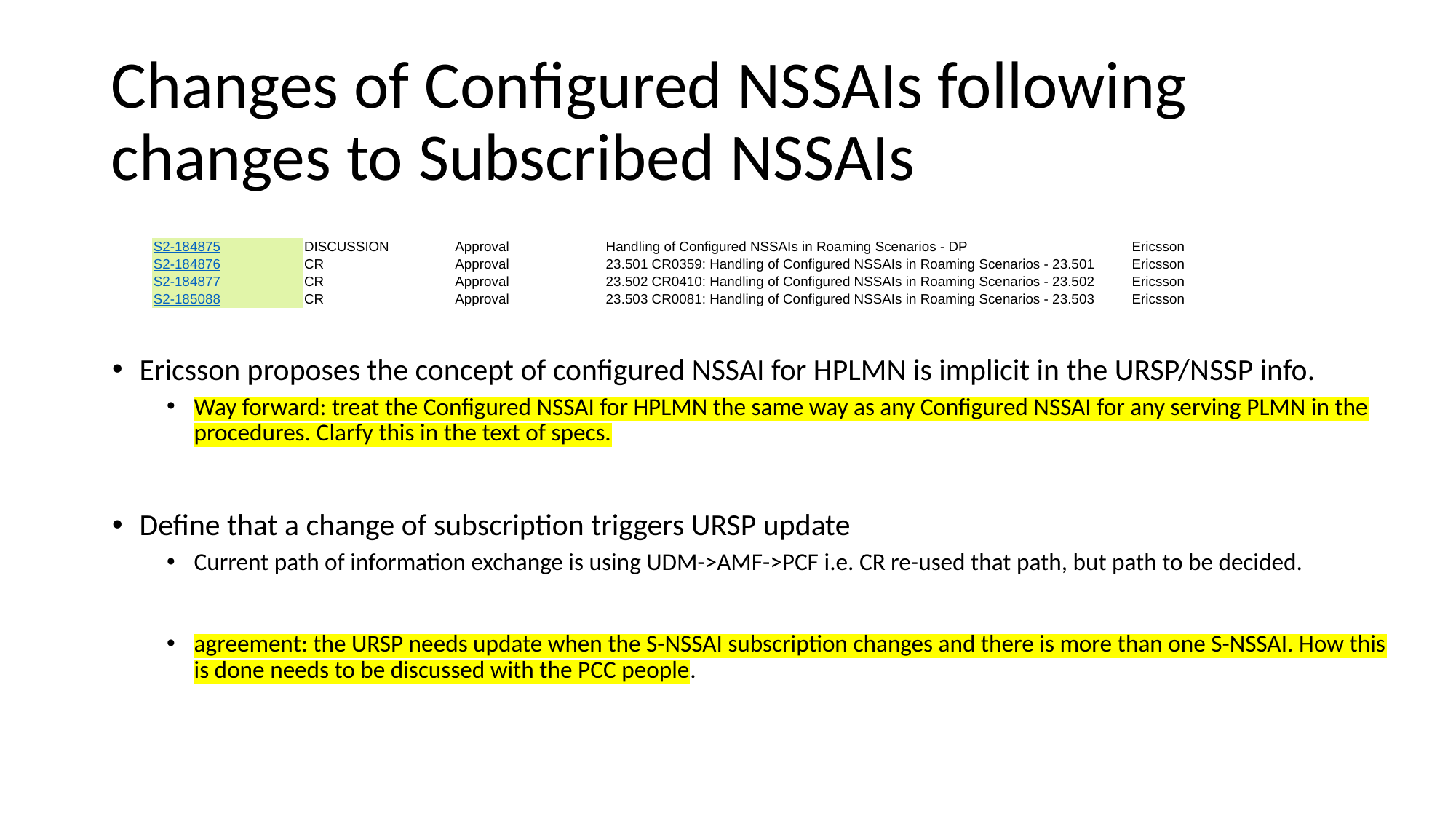

# Changes of Configured NSSAIs following changes to Subscribed NSSAIs
| S2-184875 | DISCUSSION | Approval | Handling of Configured NSSAIs in Roaming Scenarios - DP | Ericsson |
| --- | --- | --- | --- | --- |
| S2-184876 | CR | Approval | 23.501 CR0359: Handling of Configured NSSAIs in Roaming Scenarios - 23.501 | Ericsson |
| S2-184877 | CR | Approval | 23.502 CR0410: Handling of Configured NSSAIs in Roaming Scenarios - 23.502 | Ericsson |
| S2-185088 | CR | Approval | 23.503 CR0081: Handling of Configured NSSAIs in Roaming Scenarios - 23.503 | Ericsson |
Ericsson proposes the concept of configured NSSAI for HPLMN is implicit in the URSP/NSSP info.
Way forward: treat the Configured NSSAI for HPLMN the same way as any Configured NSSAI for any serving PLMN in the procedures. Clarfy this in the text of specs.

Define that a change of subscription triggers URSP update
Current path of information exchange is using UDM->AMF->PCF i.e. CR re-used that path, but path to be decided.

agreement: the URSP needs update when the S-NSSAI subscription changes and there is more than one S-NSSAI. How this is done needs to be discussed with the PCC people.